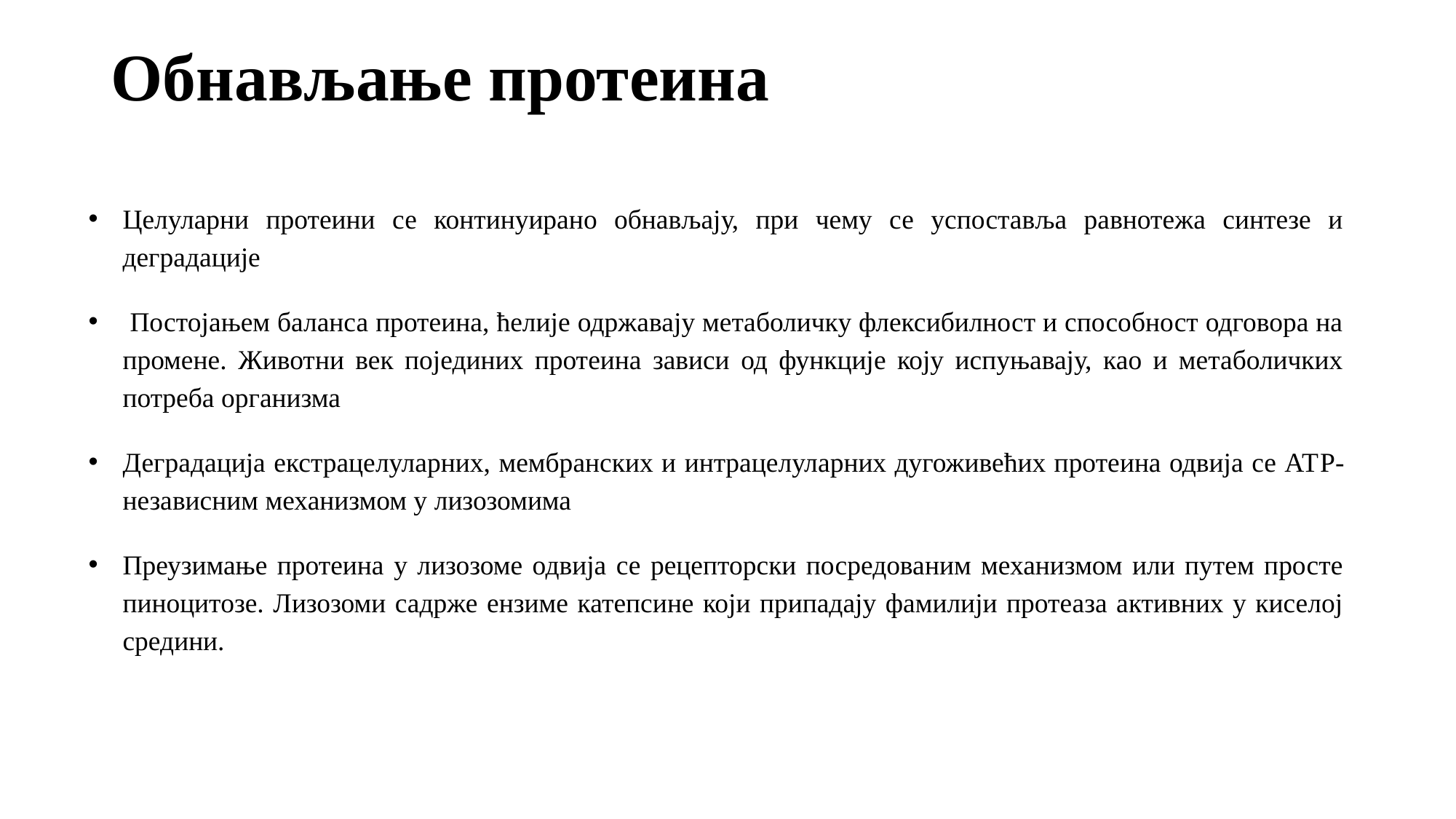

# Обнављање протеина
Целуларни протеини се континуирано обнављају, при чему се успоставља равнотежа синтезе и деградације
 Постојањем баланса протеина, ћелије одржавају метаболичку флексибилност и способност одговора на промене. Животни век појединих протеина зависи од функције коју испуњавају, као и метаболичких потреба организма
Деградација екстрацелуларних, мембранских и интрацелуларних дугоживећих протеина одвија се АТP-независним механизмом у лизозомима
Преузимање протеина у лизозоме одвија се рецепторски посредованим механизмом или путем просте пиноцитозе. Лизозоми садрже ензиме катепсине који припадају фамилији протеаза активних у киселој средини.